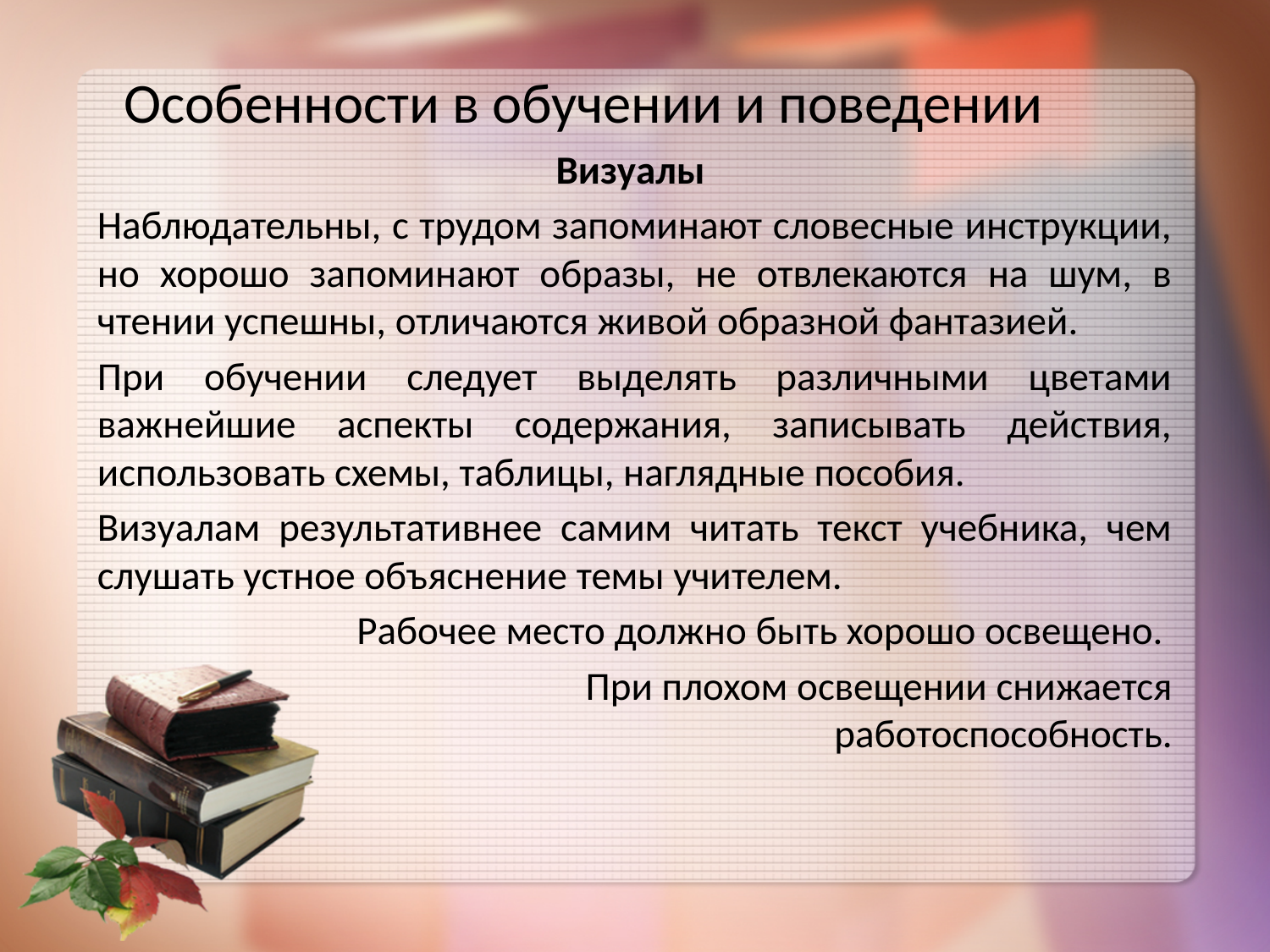

# Особенности в обучении и поведении
Визуалы
Наблюдательны, с трудом запоминают словесные инструкции, но хорошо запоминают образы, не отвлекаются на шум, в чтении успешны, отличаются живой образной фантазией.
При обучении следует выделять различными цветами важнейшие аспекты содержания, записывать действия, использовать схемы, таблицы, наглядные пособия.
Визуалам результативнее самим читать текст учебника, чем слушать устное объяснение темы учителем.
Рабочее место должно быть хорошо освещено.
                  При плохом освещении снижается работоспособность.